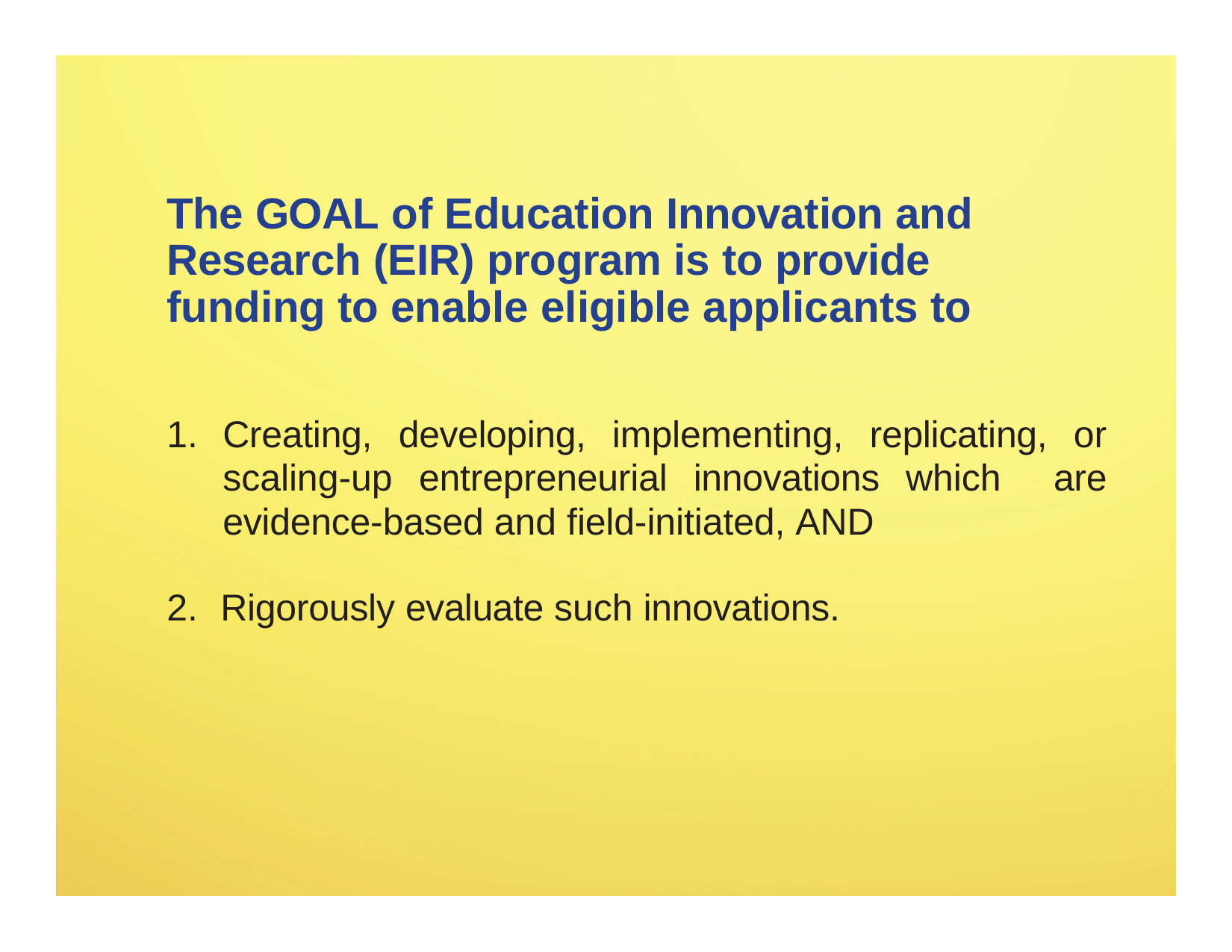

# The GOAL of Education Innovation and  Research (EIR) program is to provide  funding to enable eligible applicants to
Creating, developing, implementing, replicating, or scaling-up entrepreneurial innovations which  are evidence-based and field-initiated, AND

Rigorously evaluate such innovations.